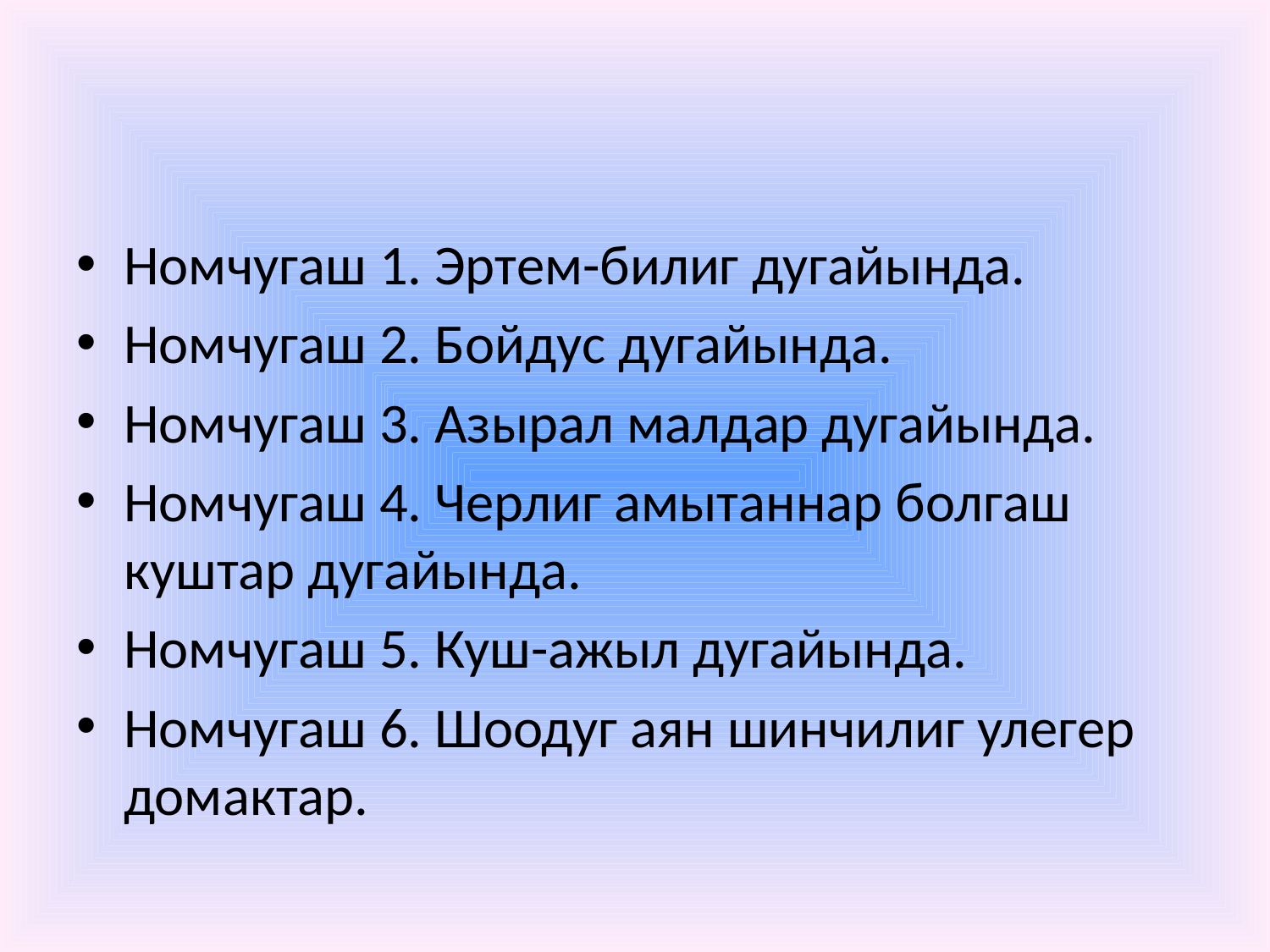

#
Номчугаш 1. Эртем-билиг дугайында.
Номчугаш 2. Бойдус дугайында.
Номчугаш 3. Азырал малдар дугайында.
Номчугаш 4. Черлиг амытаннар болгаш куштар дугайында.
Номчугаш 5. Куш-ажыл дугайында.
Номчугаш 6. Шоодуг аян шинчилиг улегер домактар.